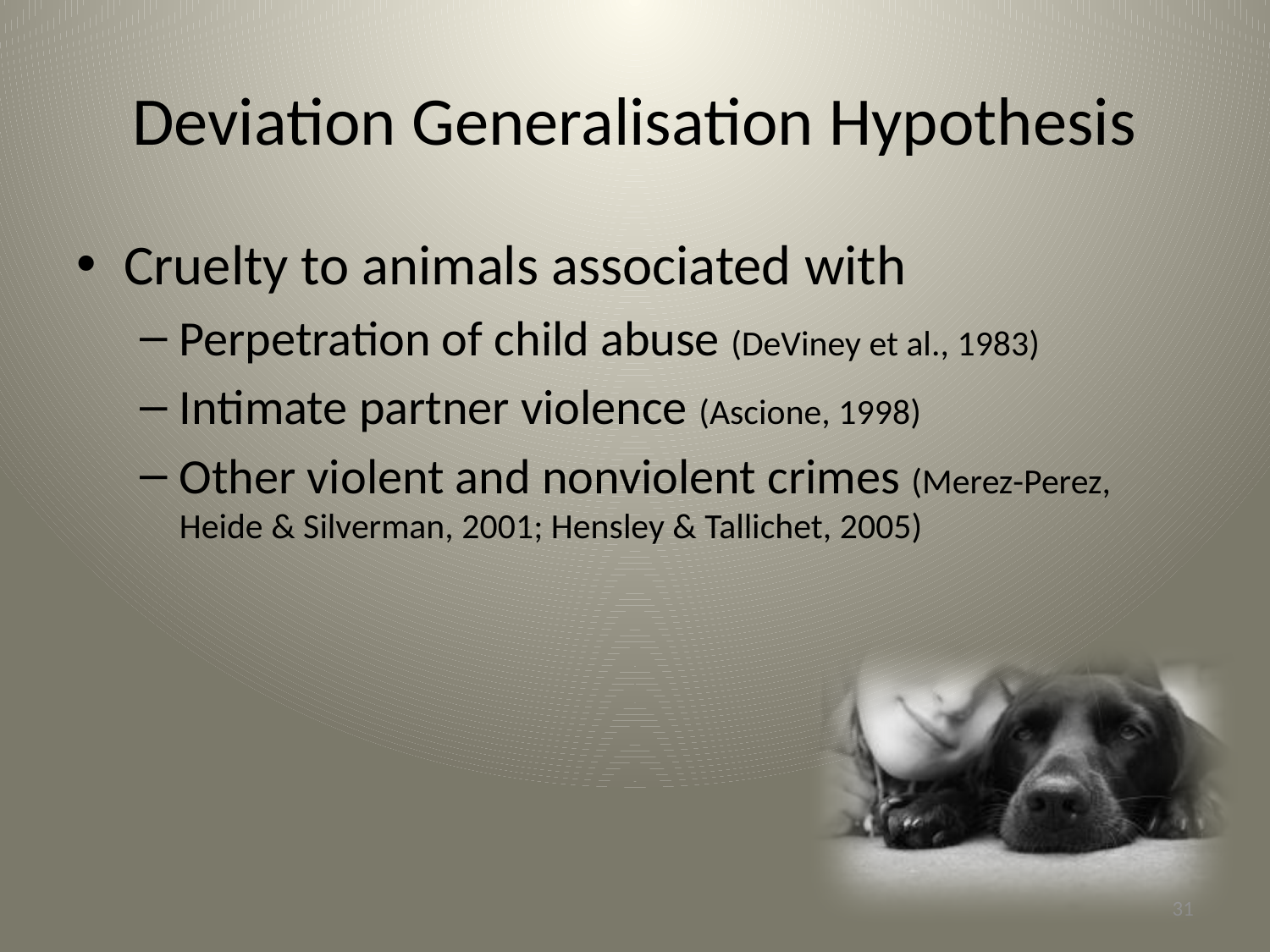

# Deviation Generalisation Hypothesis
Cruelty to animals associated with
Perpetration of child abuse (DeViney et al., 1983)
Intimate partner violence (Ascione, 1998)
Other violent and nonviolent crimes (Merez-Perez, Heide & Silverman, 2001; Hensley & Tallichet, 2005)

31